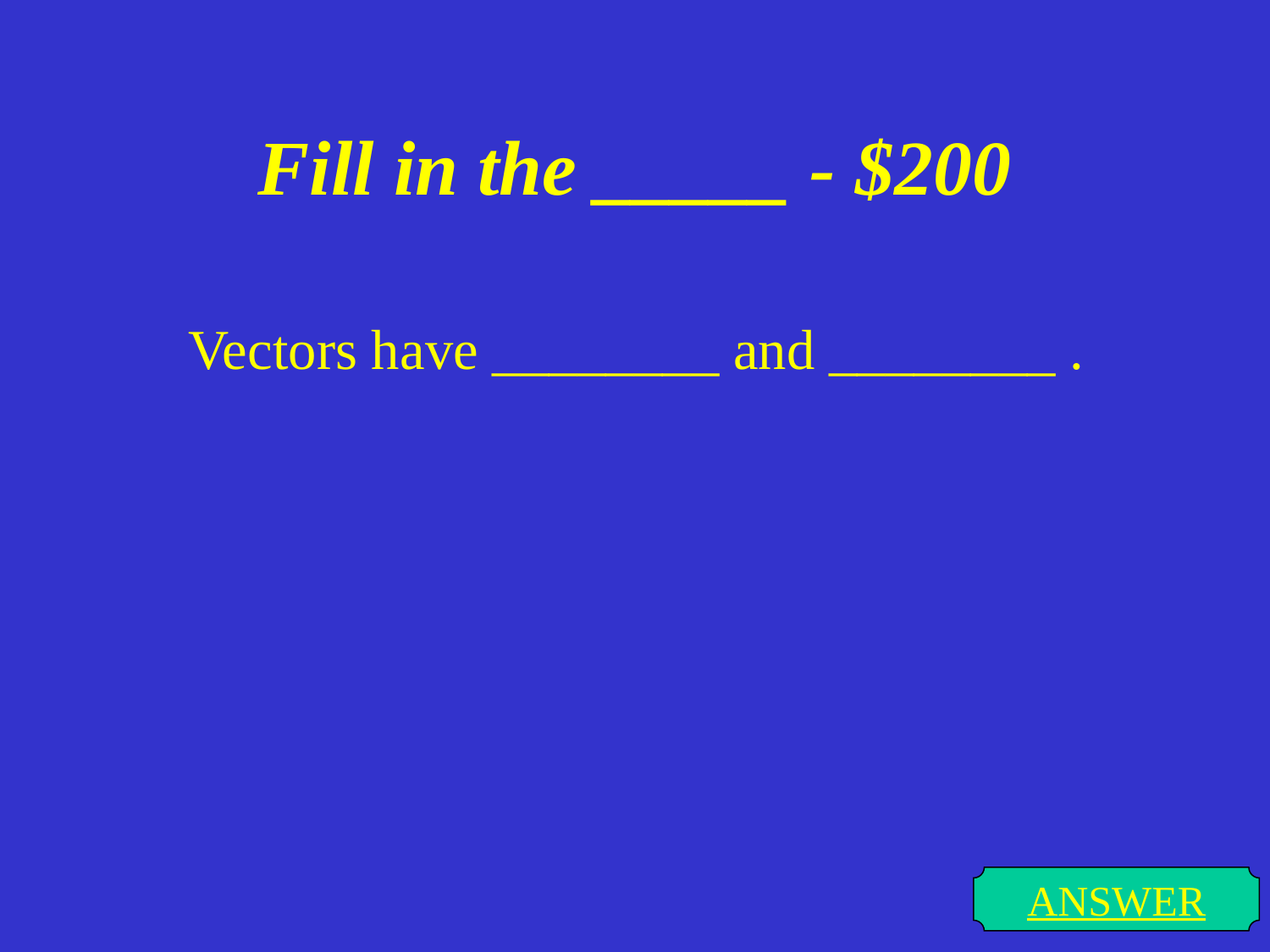

# Fill in the _____ - $200
Vectors have ________ and ________ .

ANSWER